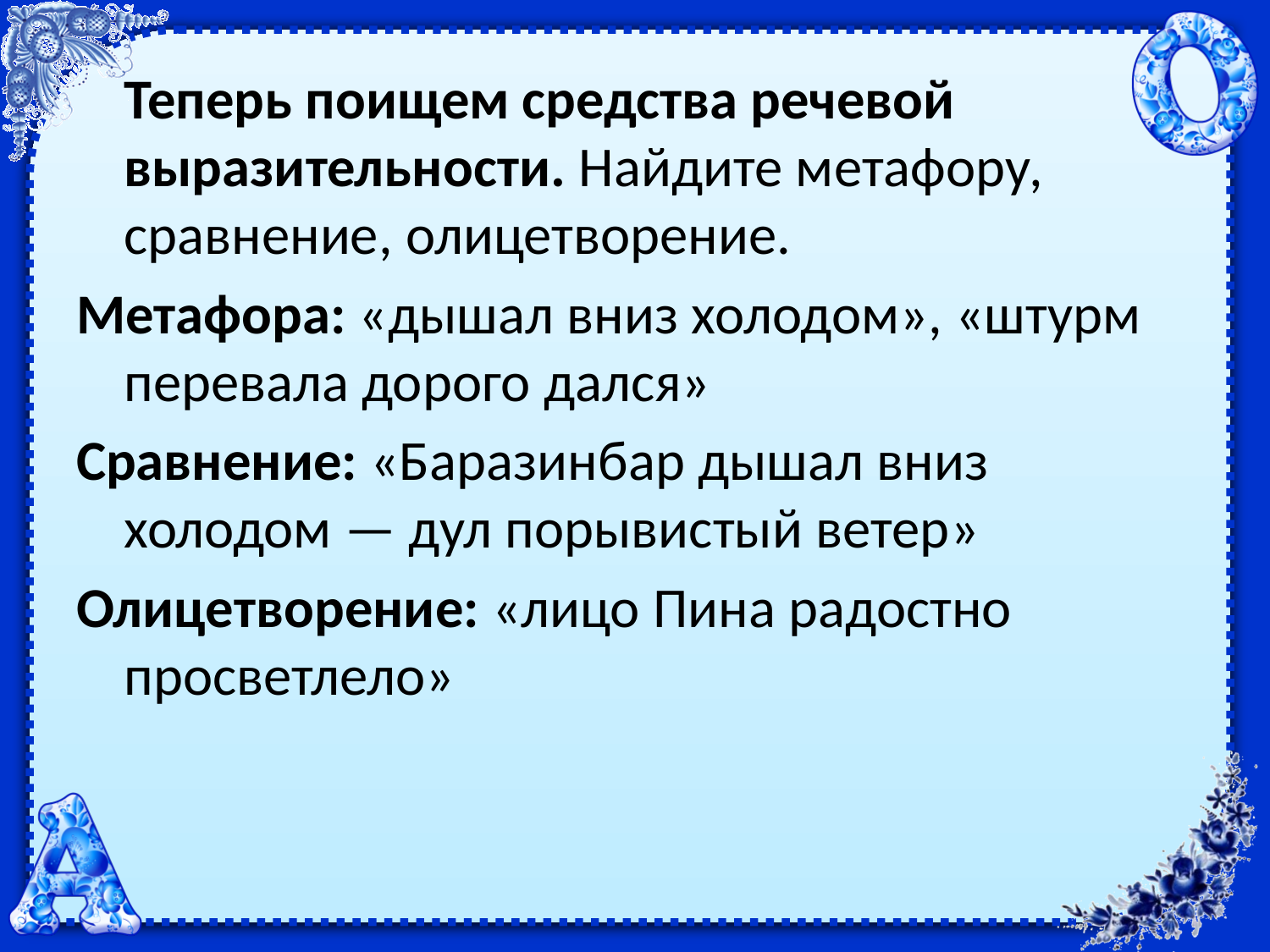

Теперь поищем средства речевой выразительности. Найдите метафору, сравнение, олицетворение.
Метафора: «дышал вниз холодом», «штурм перевала дорого дался»
Сравнение: «Баразинбар дышал вниз холодом — дул порывистый ветер»
Олицетворение: «лицо Пина радостно просветлело»